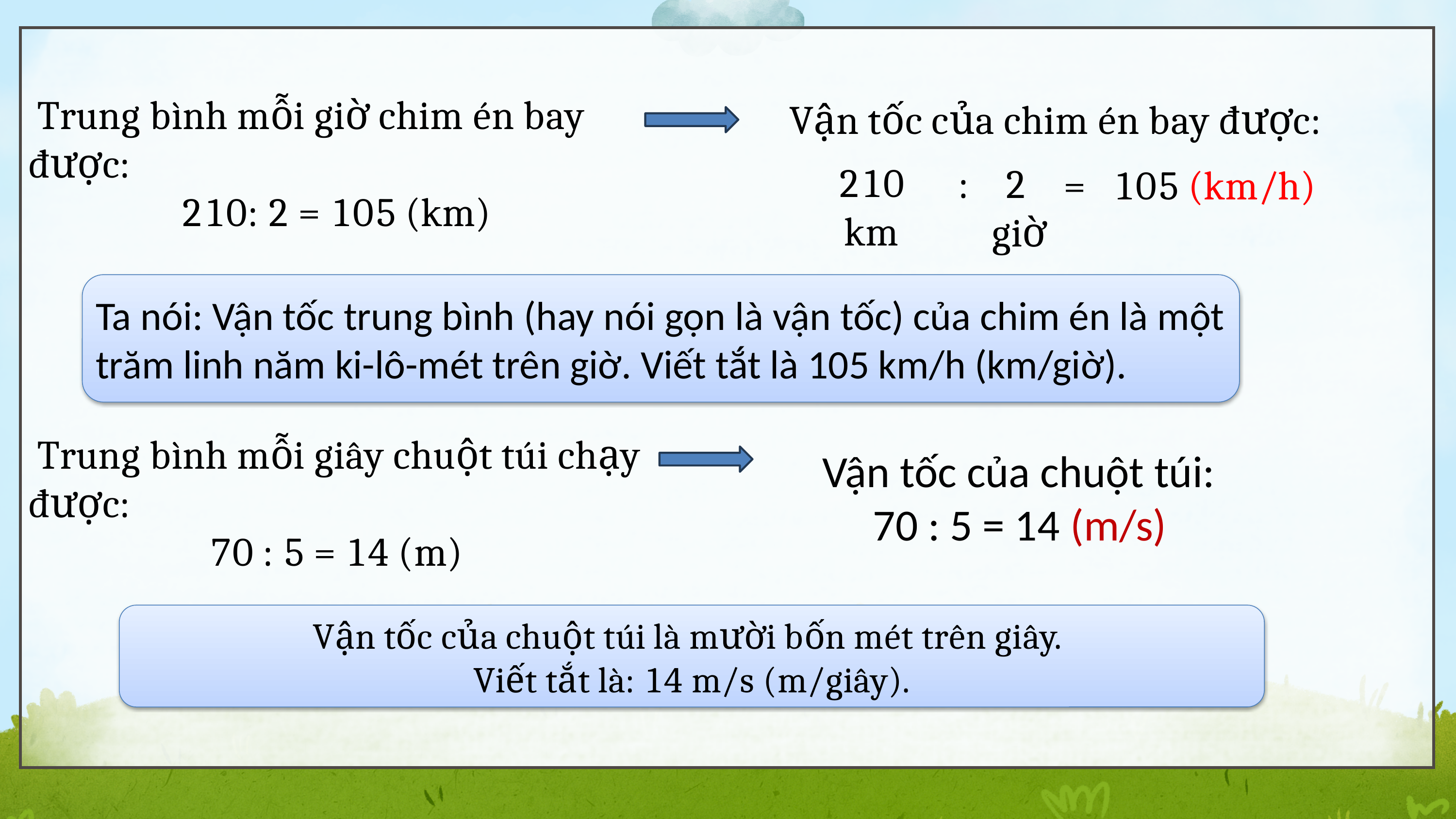

Trung bình mỗi giờ chim én bay được:
210: 2 = 105 (km)

 Trung bình mỗi giây chuột túi chạy được:
70 : 5 = 14 (m)
 Vận tốc của chim én bay được:

210
km
:    2
      giờ
=   105 (km/h)
Ta nói: Vận tốc trung bình (hay nói gọn là vận tốc) của chim én là một trăm linh năm ki-lô-mét trên giờ. Viết tắt là 105 km/h (km/giờ).
 Vận tốc của chuột túi:
      70 : 5 = 14 (m/s)

Vận tốc của chuột túi là mười bốn mét trên giây.
Viết tắt là: 14 m/s (m/giây).